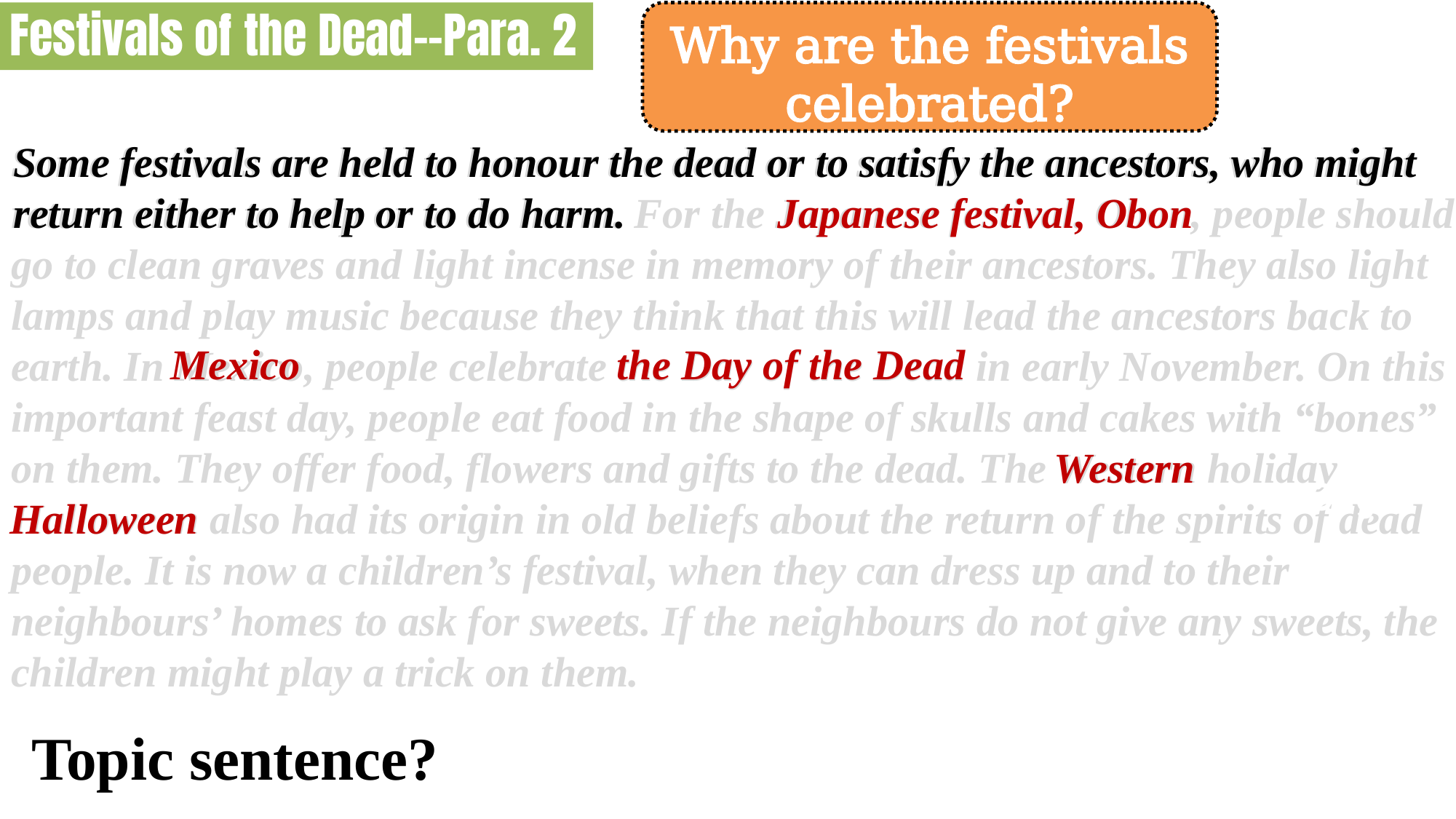

Festivals of the Dead--Para. 2
Why are the festivals celebrated?
Some festivals are held to honour the dead or to satisfy the ancestors, who might return either to help or to do harm. For the Japanese festival. Obon, people should go to clean graves and light incense in memory of their ancestors. They also light lamps and play music because they think that this will lead the ancestors back to earth. In Mexico, people celebrate the Day of the Dead in early November. On this important feast day, people eat food in the shape of skulls and cakes with “bones” on them. They offer food, flowers and gifts to the dead. The Western holiday Halloween also had its origin in old beliefs about the return of the spirits of dead people. It is now a children’s festival, when they can dress up and to their neighbours’ homes to ask for sweets. If the neighbours do not give any sweets, the children might play a trick on them.
Some festivals are held to honour the dead or to satisfy the ancestors, who might return either to help or to do harm.
Japanese festival, Obon
    Mexico                              the Day of the Dead
                                                                                                   Western
Halloween
Origin
Topic sentence?